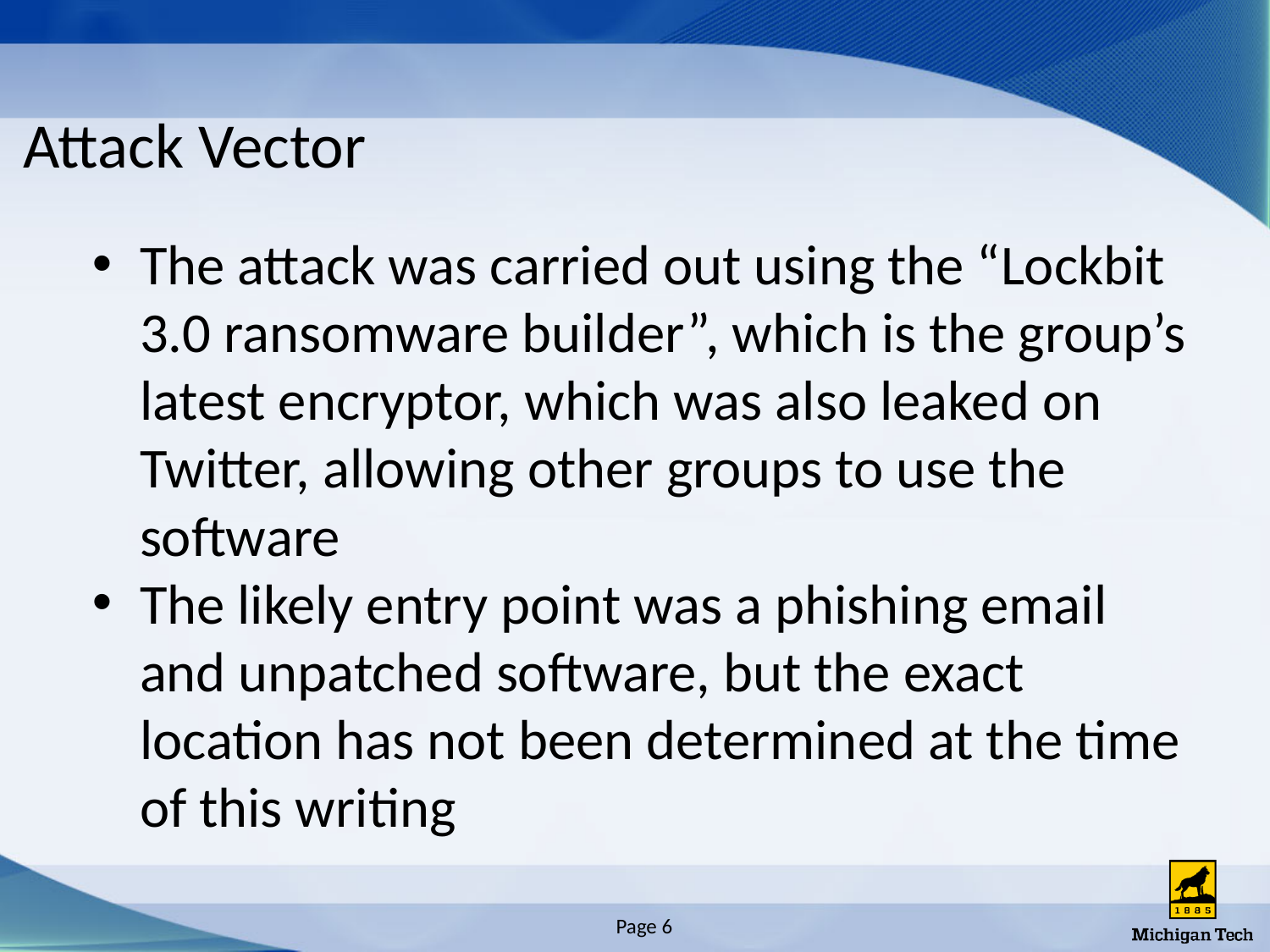

# Attack Vector
The attack was carried out using the “Lockbit 3.0 ransomware builder”, which is the group’s latest encryptor, which was also leaked on Twitter, allowing other groups to use the software
The likely entry point was a phishing email and unpatched software, but the exact location has not been determined at the time of this writing